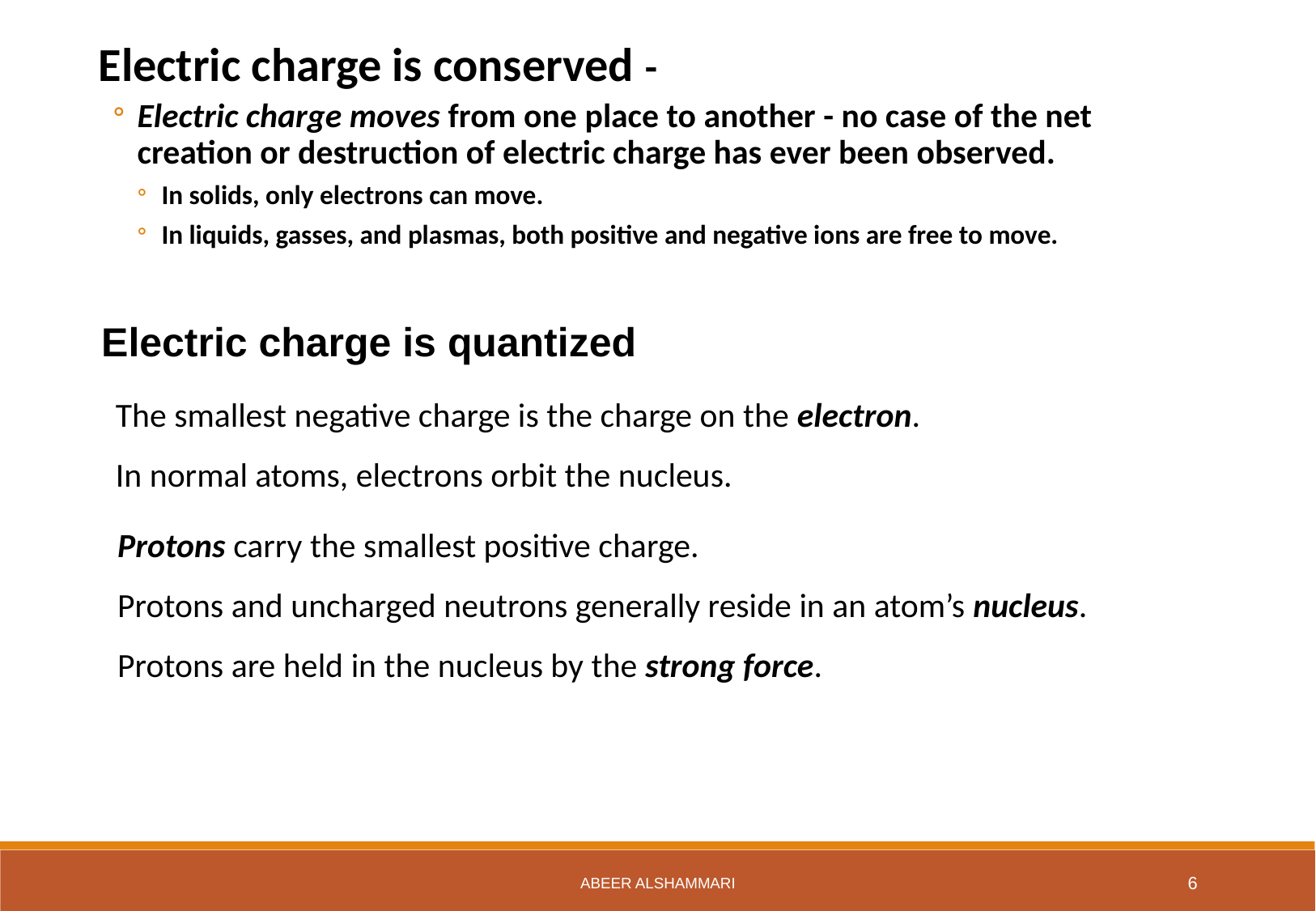

Electric charge is conserved -
Electric charge moves from one place to another - no case of the net creation or destruction of electric charge has ever been observed.
In solids, only electrons can move.
In liquids, gasses, and plasmas, both positive and negative ions are free to move.
Electric charge is quantized
The smallest negative charge is the charge on the electron.
In normal atoms, electrons orbit the nucleus.
Protons carry the smallest positive charge.
Protons and uncharged neutrons generally reside in an atom’s nucleus.
Protons are held in the nucleus by the strong force.
Abeer Alshammari
6